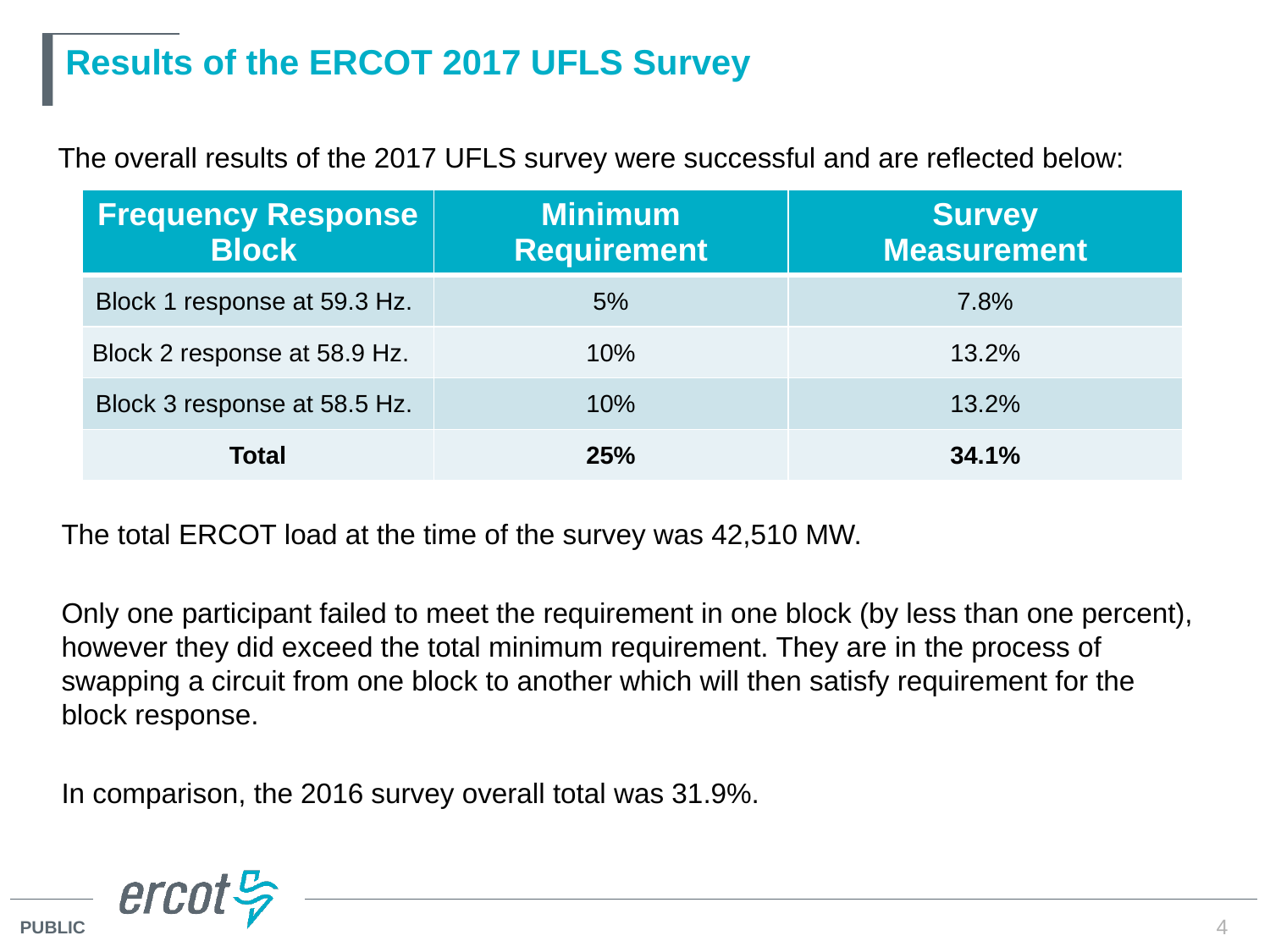

# Results of the ERCOT 2017 UFLS Survey
The overall results of the 2017 UFLS survey were successful and are reflected below:
| Frequency Response Block | Minimum Requirement | Survey Measurement |
| --- | --- | --- |
| Block 1 response at 59.3 Hz. | 5% | 7.8% |
| Block 2 response at 58.9 Hz. | 10% | 13.2% |
| Block 3 response at 58.5 Hz. | 10% | 13.2% |
| Total | 25% | 34.1% |

The total ERCOT load at the time of the survey was 42,510 MW.

Only one participant failed to meet the requirement in one block (by less than one percent), however they did exceed the total minimum requirement. They are in the process of swapping a circuit from one block to another which will then satisfy requirement for the block response.

In comparison, the 2016 survey overall total was 31.9%.

4